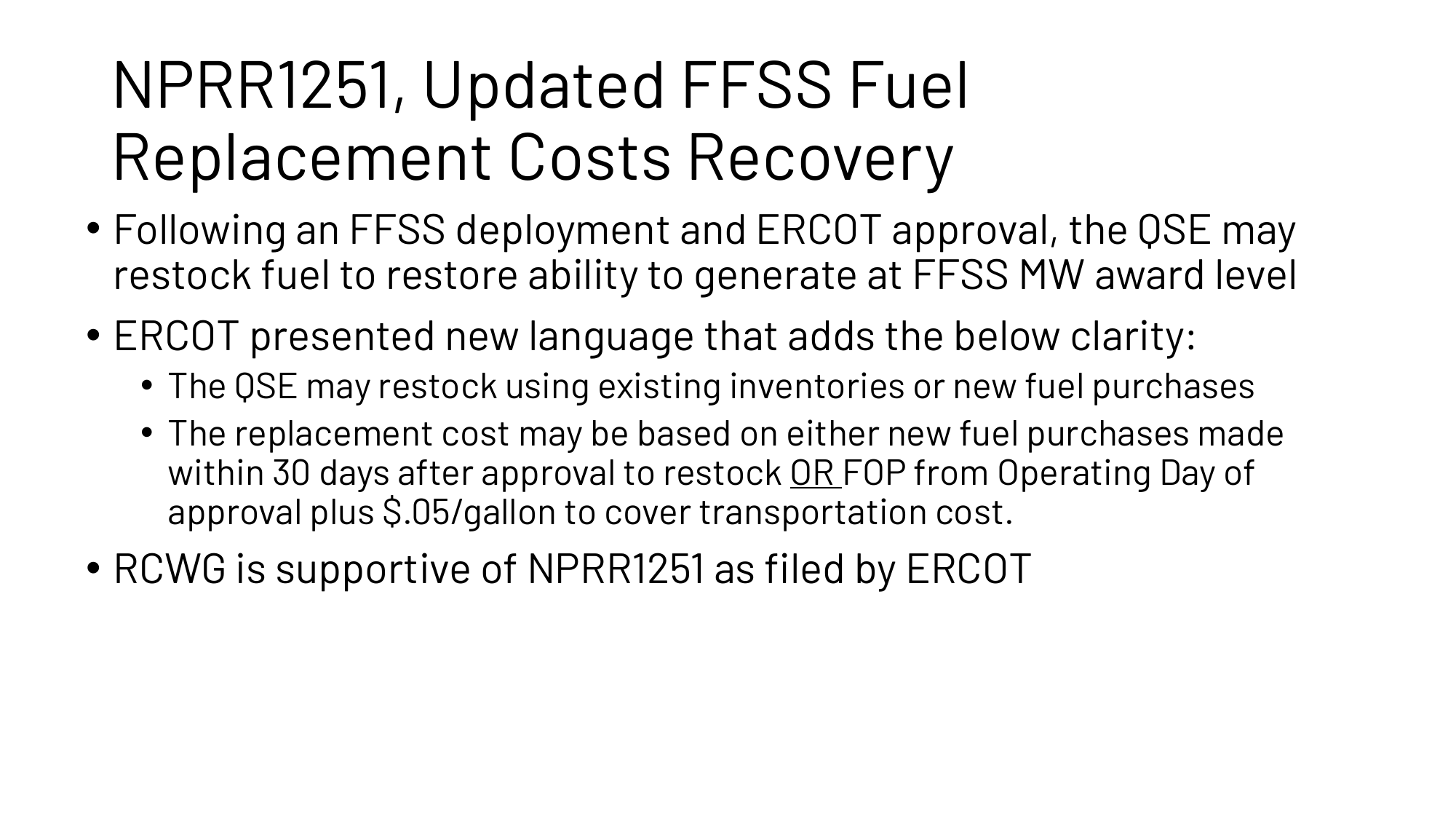

# NPRR1251, Updated FFSS Fuel Replacement Costs Recovery
Following an FFSS deployment and ERCOT approval, the QSE may restock fuel to restore ability to generate at FFSS MW award level
ERCOT presented new language that adds the below clarity:
The QSE may restock using existing inventories or new fuel purchases
The replacement cost may be based on either new fuel purchases made within 30 days after approval to restock OR FOP from Operating Day of approval plus $.05/gallon to cover transportation cost.
RCWG is supportive of NPRR1251 as filed by ERCOT